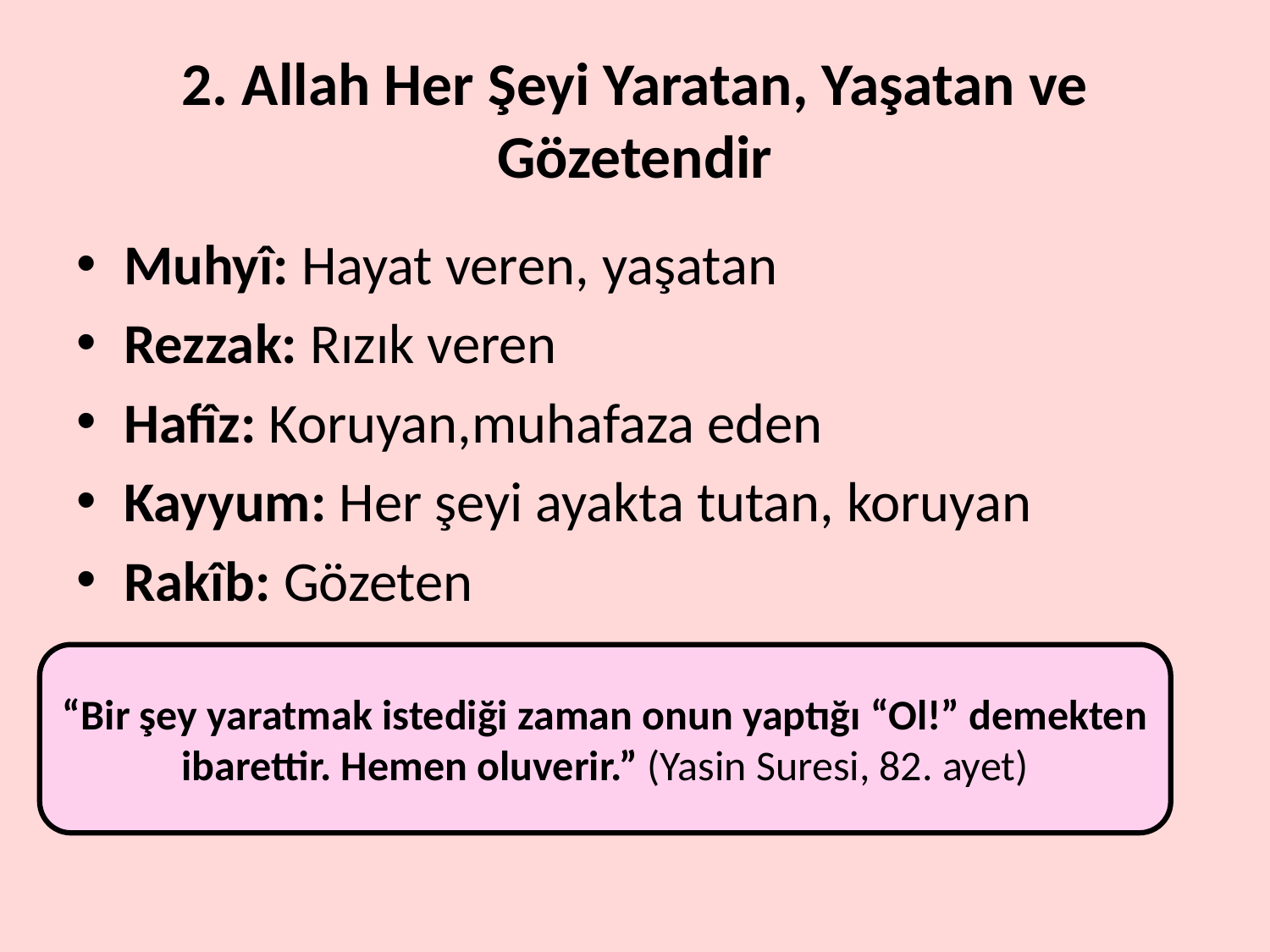

# 2. Allah Her Şeyi Yaratan, Yaşatan ve Gözetendir
Muhyî: Hayat veren, yaşatan
Rezzak: Rızık veren
Hafîz: Koruyan,muhafaza eden
Kayyum: Her şeyi ayakta tutan, koruyan
Rakîb: Gözeten
“Bir şey yaratmak istediği zaman onun yaptığı “Ol!” demekten ibarettir. Hemen oluverir.” (Yasin Suresi, 82. ayet)